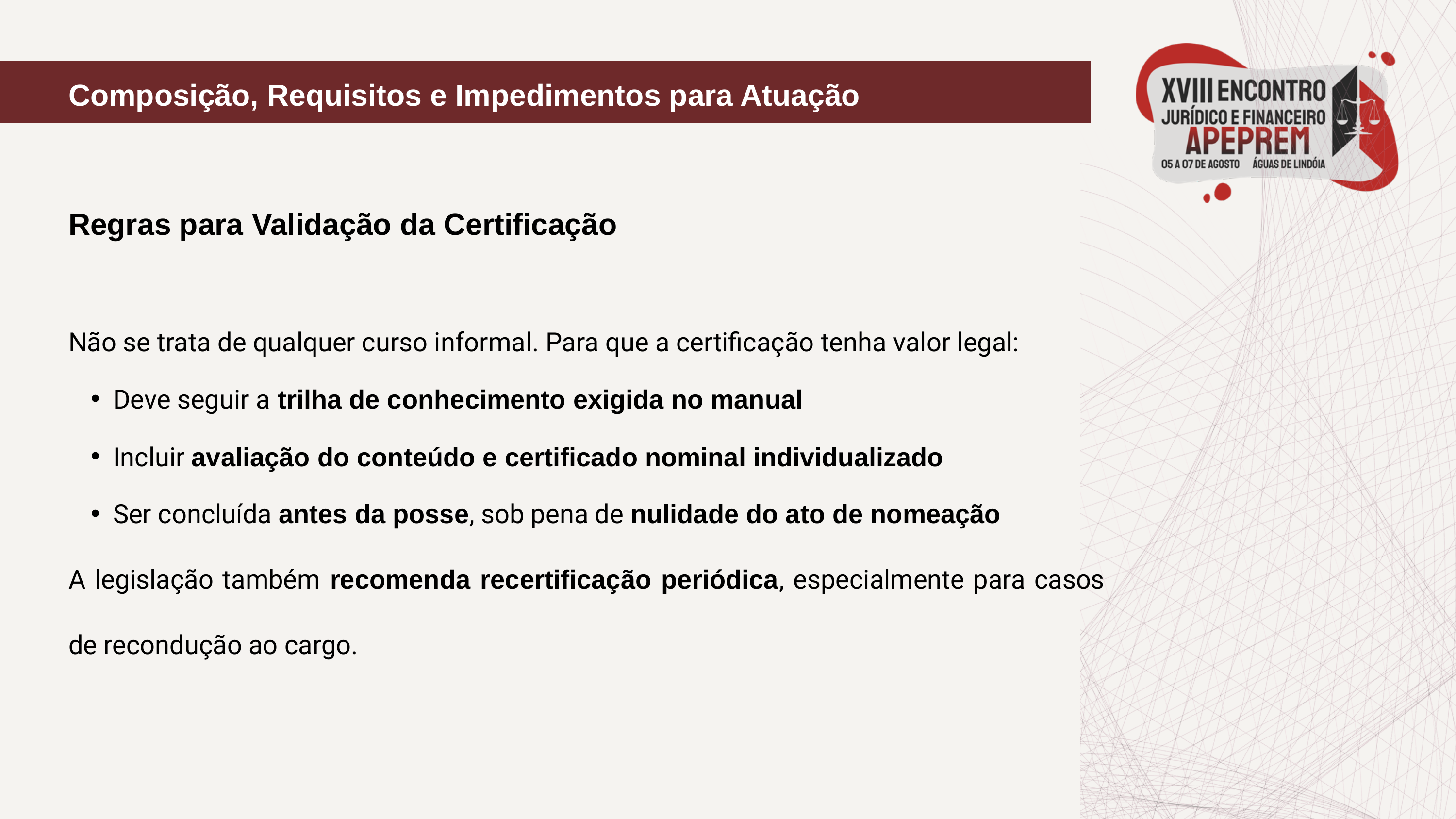

Composição, Requisitos e Impedimentos para Atuação
Regras para Validação da Certificação
Não se trata de qualquer curso informal. Para que a certificação tenha valor legal:
Deve seguir a trilha de conhecimento exigida no manual
Incluir avaliação do conteúdo e certificado nominal individualizado
Ser concluída antes da posse, sob pena de nulidade do ato de nomeação
A legislação também recomenda recertificação periódica, especialmente para casos de recondução ao cargo.